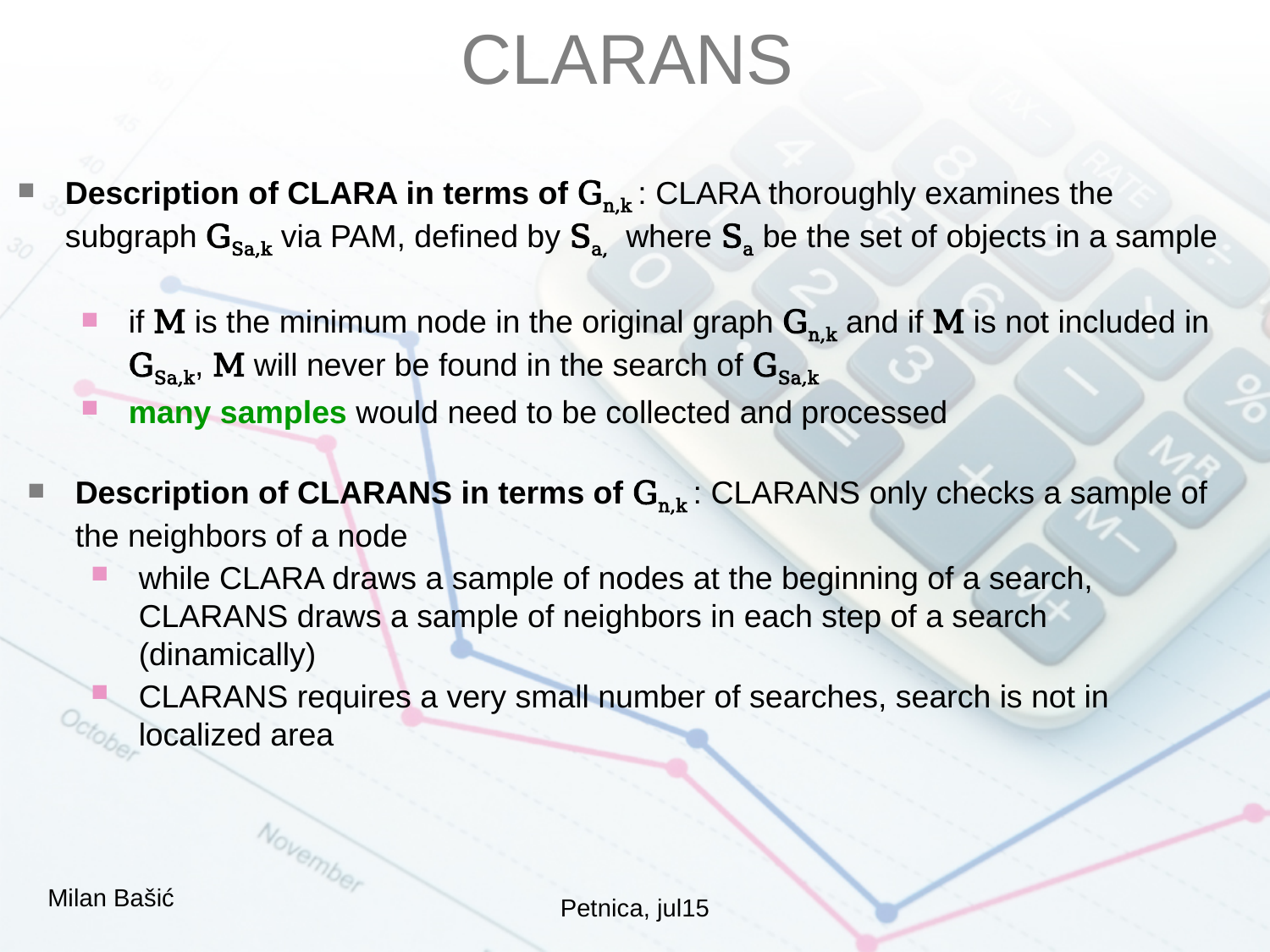

CLARANS
Description of CLARA in terms of Gn,k : CLARA thoroughly examines the subgraph GSa,k via PAM, defined by Sa,  where Sa be the set of objects in a sample
if M is the minimum node in the original graph Gn,k and if M is not included in GSa,k, M will never be found in the search of GSa,k
many samples would need to be collected and processed

Description of CLARANS in terms of Gn,k : CLARANS only checks a sample of the neighbors of a node
while CLARA draws a sample of nodes at the beginning of a search, CLARANS draws a sample of neighbors in each step of a search (dinamically)
CLARANS requires a very small number of searches, search is not in localized area

Milan Bašić
Petnica, jul15